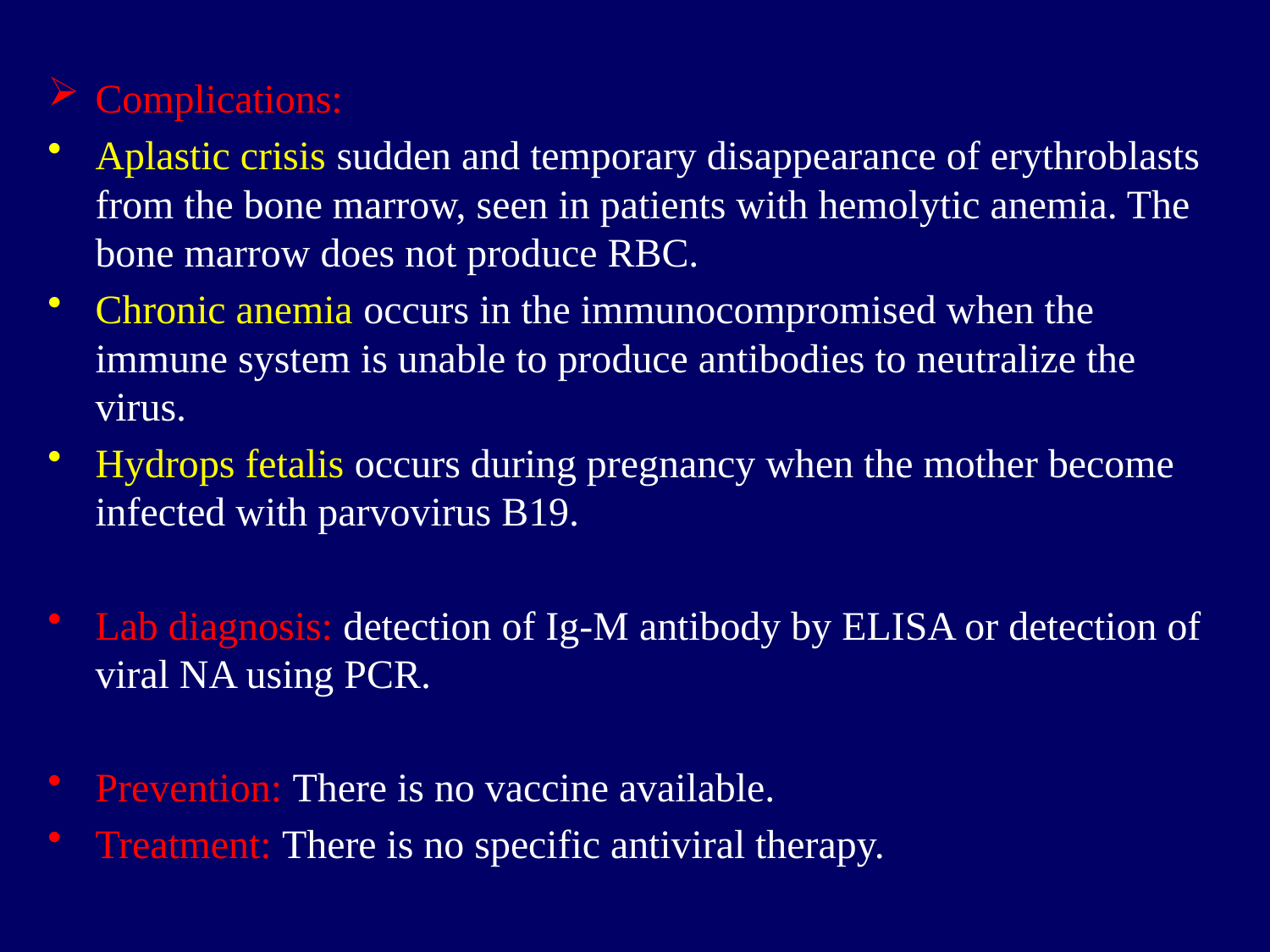

Complications:
Aplastic crisis sudden and temporary disappearance of erythroblasts from the bone marrow, seen in patients with hemolytic anemia. The bone marrow does not produce RBC.
Chronic anemia occurs in the immunocompromised when the immune system is unable to produce antibodies to neutralize the virus.
Hydrops fetalis occurs during pregnancy when the mother become infected with parvovirus B19.

Lab diagnosis: detection of Ig-M antibody by ELISA or detection of viral NA using PCR.

Prevention: There is no vaccine available.
Treatment: There is no specific antiviral therapy.